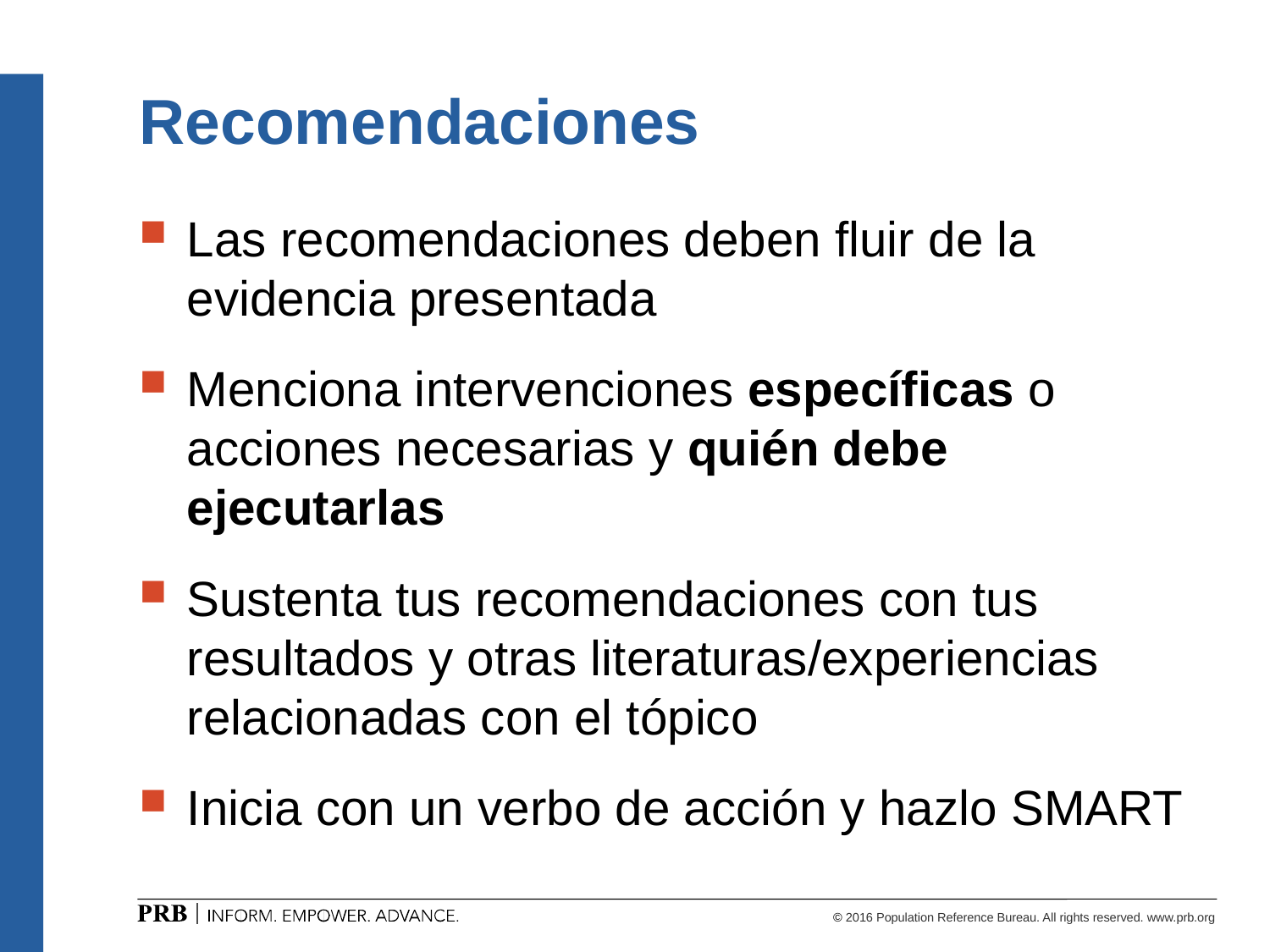

# Recomendaciones
Las recomendaciones deben fluir de la evidencia presentada
Menciona intervenciones específicas o acciones necesarias y quién debe ejecutarlas
Sustenta tus recomendaciones con tus resultados y otras literaturas/experiencias relacionadas con el tópico
Inicia con un verbo de acción y hazlo SMART